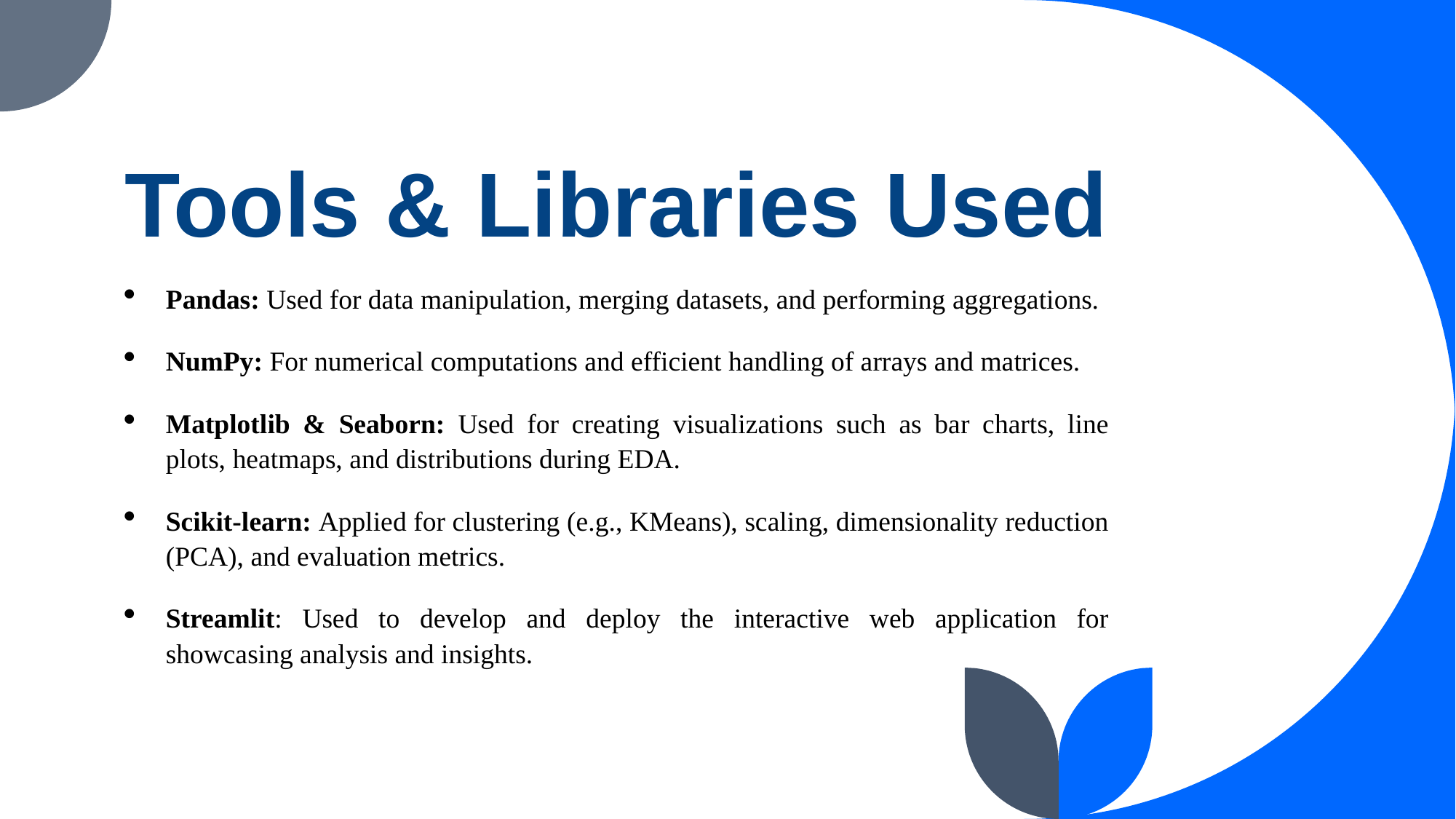

# Tools & Libraries Used
Pandas: Used for data manipulation, merging datasets, and performing aggregations.
NumPy: For numerical computations and efficient handling of arrays and matrices.
Matplotlib & Seaborn: Used for creating visualizations such as bar charts, line plots, heatmaps, and distributions during EDA.
Scikit-learn: Applied for clustering (e.g., KMeans), scaling, dimensionality reduction (PCA), and evaluation metrics.
Streamlit: Used to develop and deploy the interactive web application for showcasing analysis and insights.